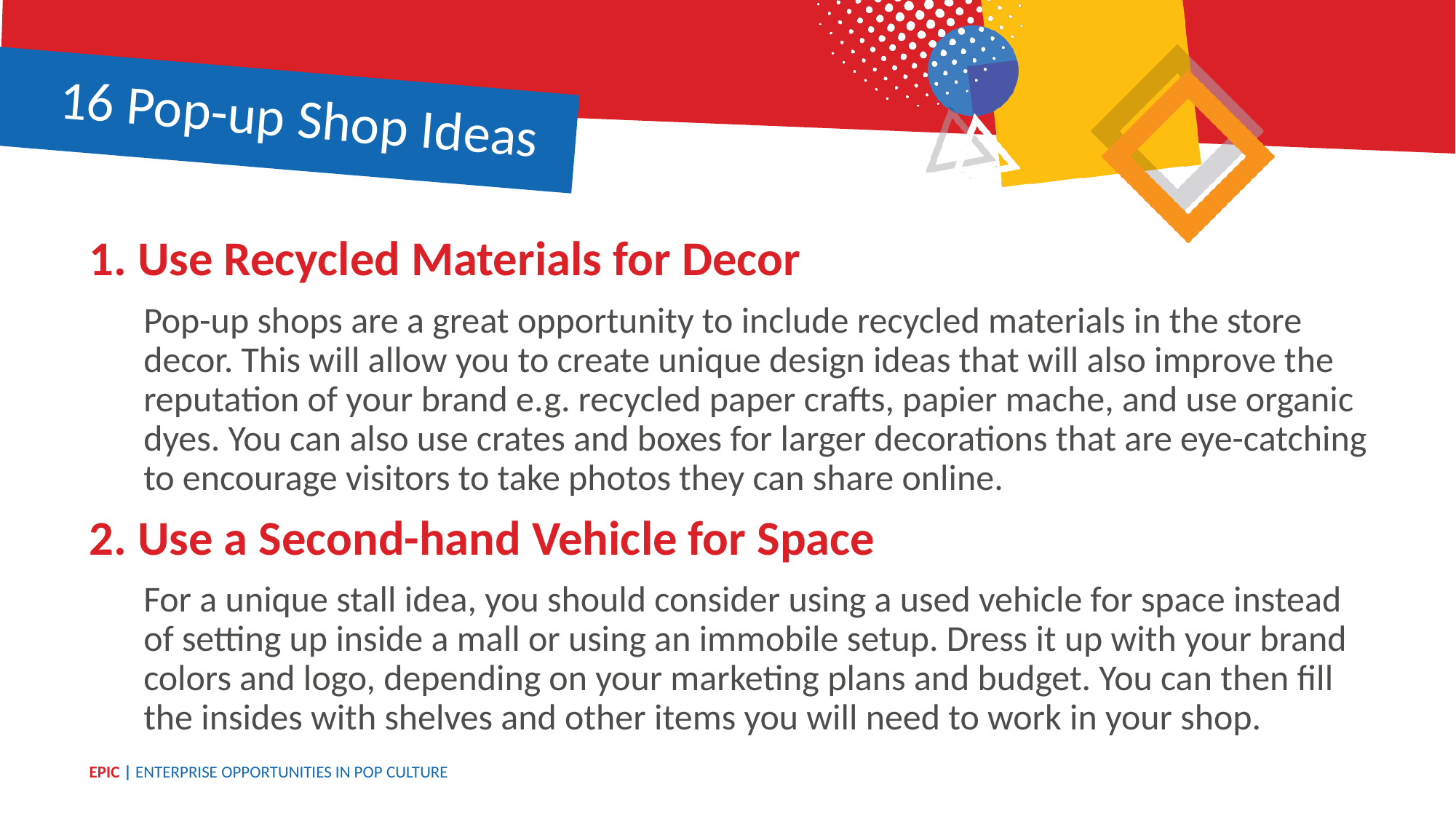

16 Pop-up Shop Ideas

1. Use Recycled Materials for Decor
Pop-up shops are a great opportunity to include recycled materials in the store decor. This will allow you to create unique design ideas that will also improve the reputation of your brand e.g. recycled paper crafts, papier mache, and use organic dyes. You can also use crates and boxes for larger decorations that are eye-catching to encourage visitors to take photos they can share online.
2. Use a Second-hand Vehicle for Space
For a unique stall idea, you should consider using a used vehicle for space instead of setting up inside a mall or using an immobile setup. Dress it up with your brand colors and logo, depending on your marketing plans and budget. You can then fill the insides with shelves and other items you will need to work in your shop.